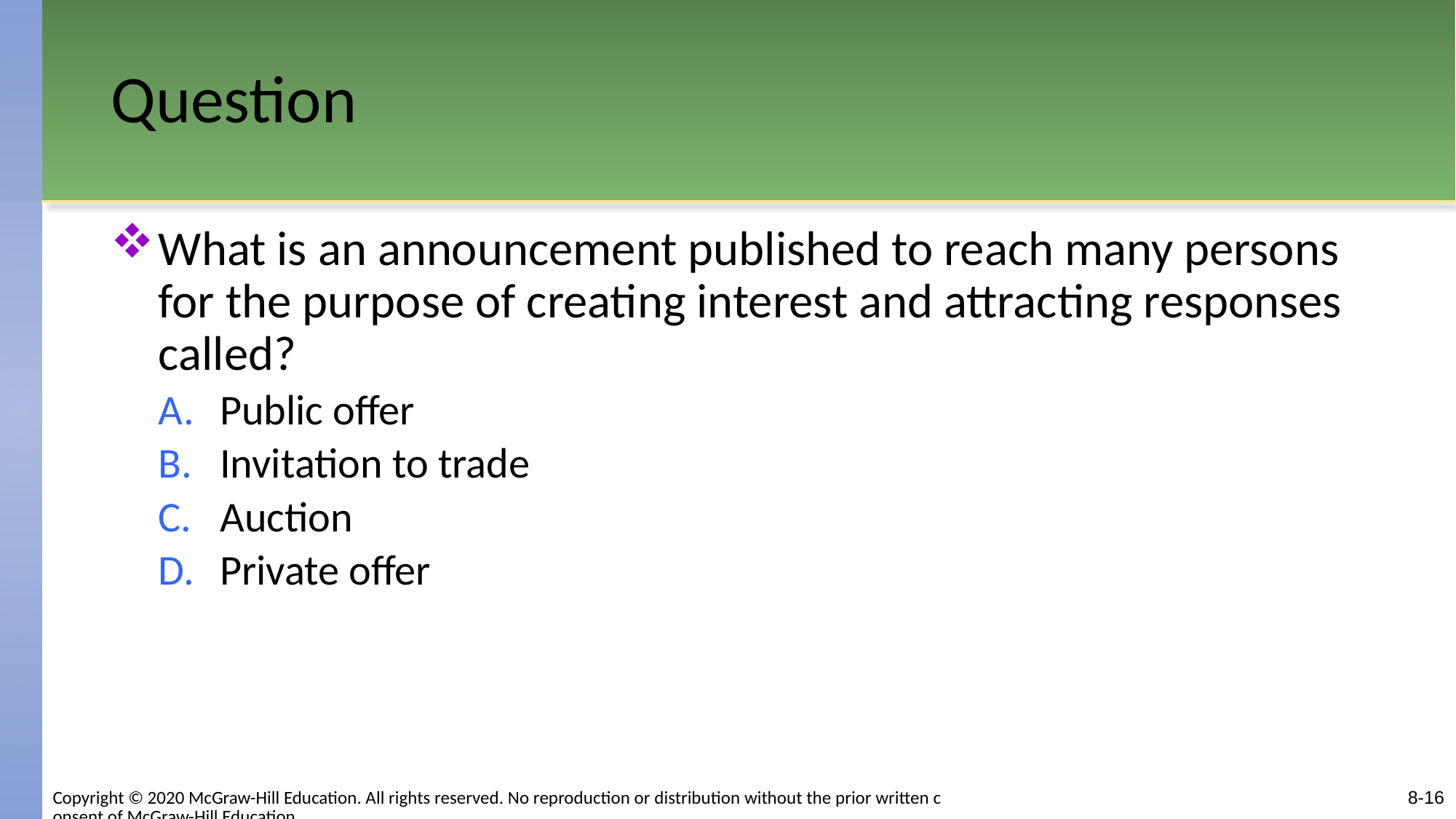

# Question
What is an announcement published to reach many persons for the purpose of creating interest and attracting responses called?
Public offer
Invitation to trade
Auction
Private offer
Copyright © 2020 McGraw-Hill Education. All rights reserved. No reproduction or distribution without the prior written consent of McGraw-Hill Education.
8-16